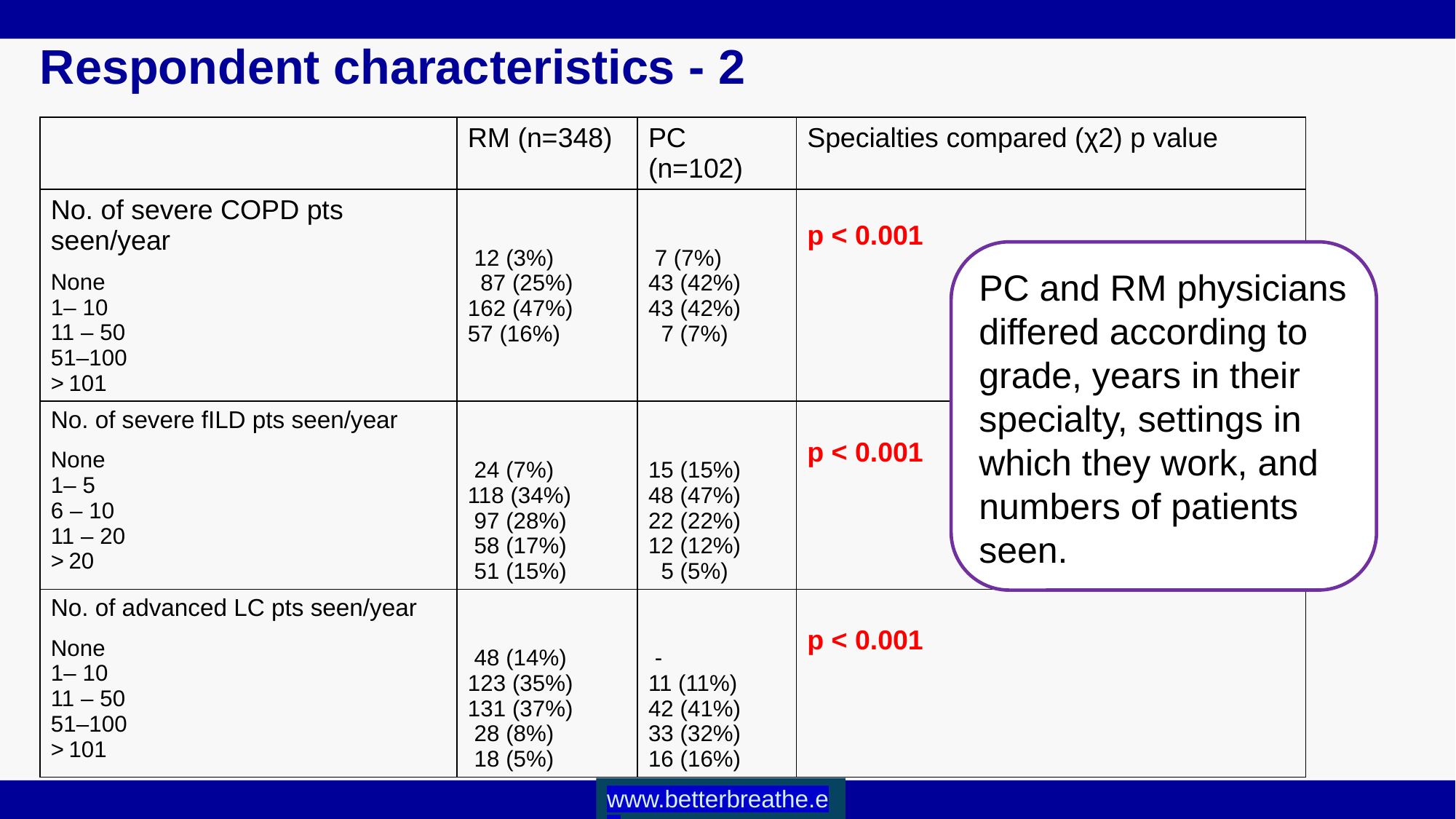

# Respondent characteristics - 2
|  | RM (n=348) | PC (n=102) | Specialties compared (χ2) p value |
| --- | --- | --- | --- |
| No. of severe COPD pts seen/year None 1– 10 11 – 50 51–100 > 101 | 12 (3%) 87 (25%) 162 (47%) 57 (16%) | 7 (7%) 43 (42%) 43 (42%) 7 (7%) | p < 0.001 |
| No. of severe fILD pts seen/year None 1– 5 6 – 10 11 – 20 > 20 | 24 (7%) 118 (34%) 97 (28%) 58 (17%) 51 (15%) | 15 (15%) 48 (47%) 22 (22%) 12 (12%) 5 (5%) | p < 0.001 |
| No. of advanced LC pts seen/year None 1– 10 11 – 50 51–100 > 101 | 48 (14%) 123 (35%) 131 (37%) 28 (8%) 18 (5%) | - 11 (11%) 42 (41%) 33 (32%) 16 (16%) | p < 0.001 |
PC and RM physicians differed according to grade, years in their specialty, settings in which they work, and numbers of patients seen.
www.betterbreathe.eu